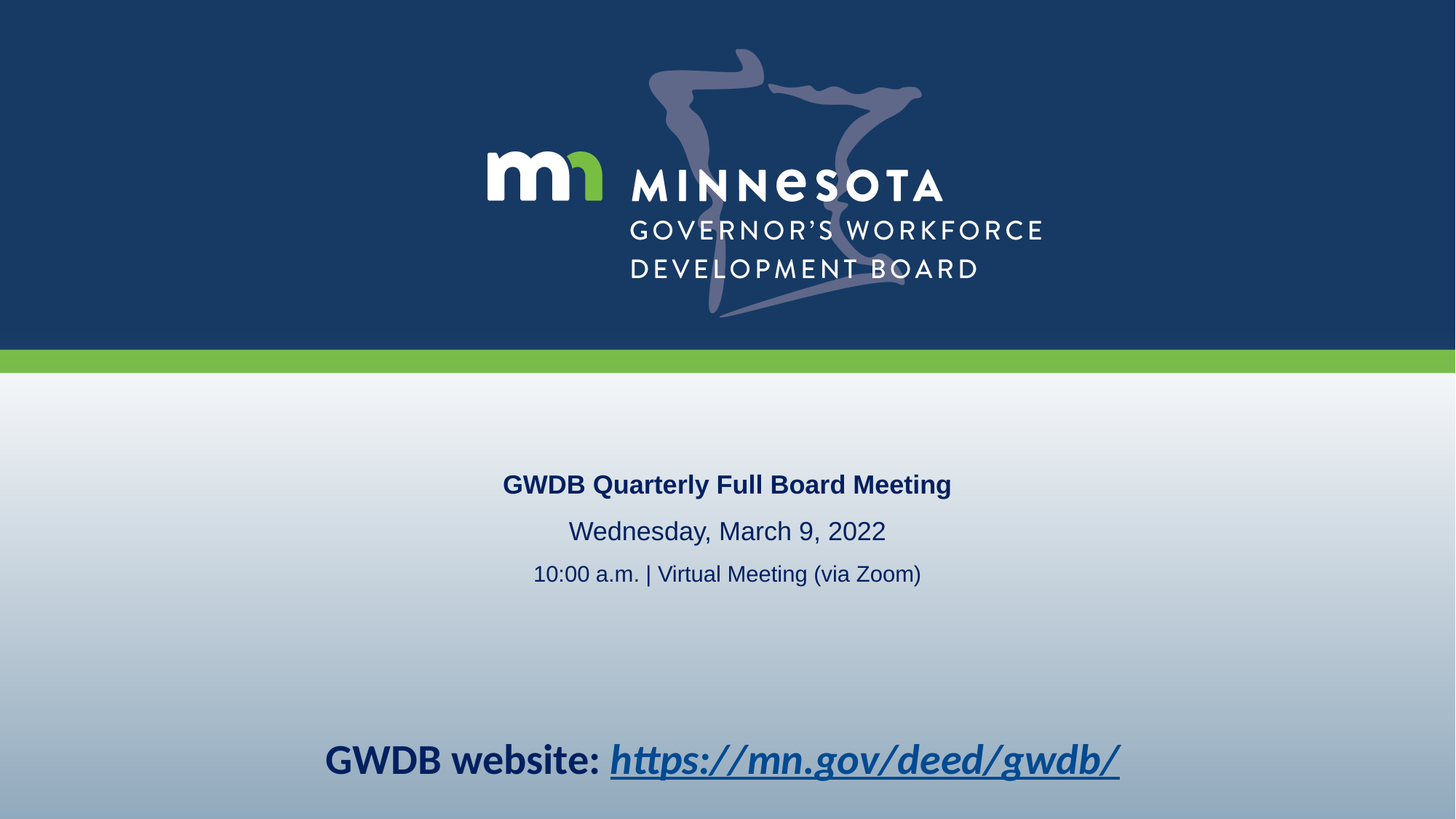

# GWDB Quarterly Full Board Meeting Wednesday, March 9, 2022 10:00 a.m. | Virtual Meeting (via Zoom)
GWDB website: https://mn.gov/deed/gwdb/